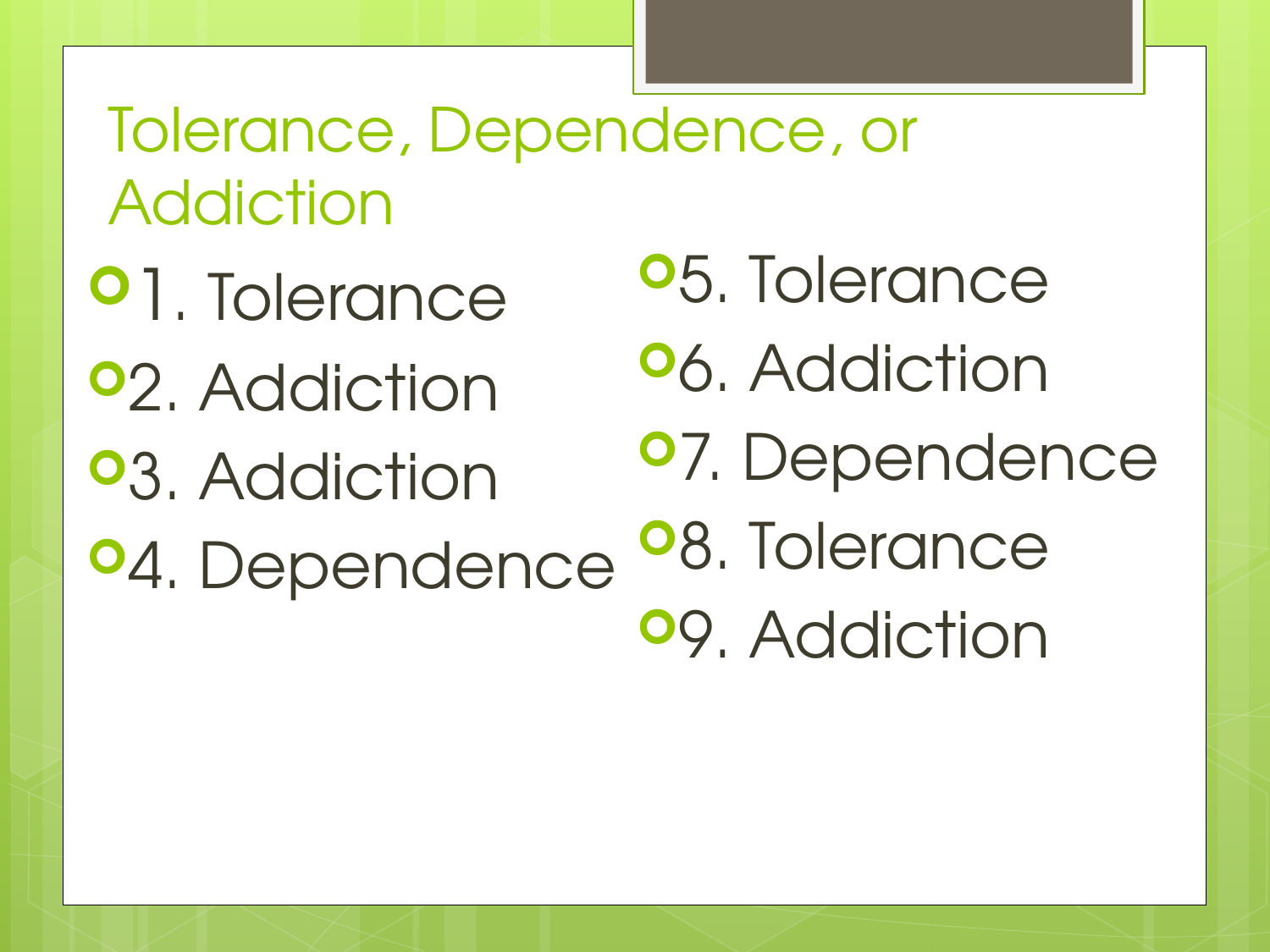

# Tolerance, Dependence, or Addiction
5. Tolerance
6. Addiction
7. Dependence
8. Tolerance
9. Addiction
1. Tolerance
2. Addiction
3. Addiction
4. Dependence